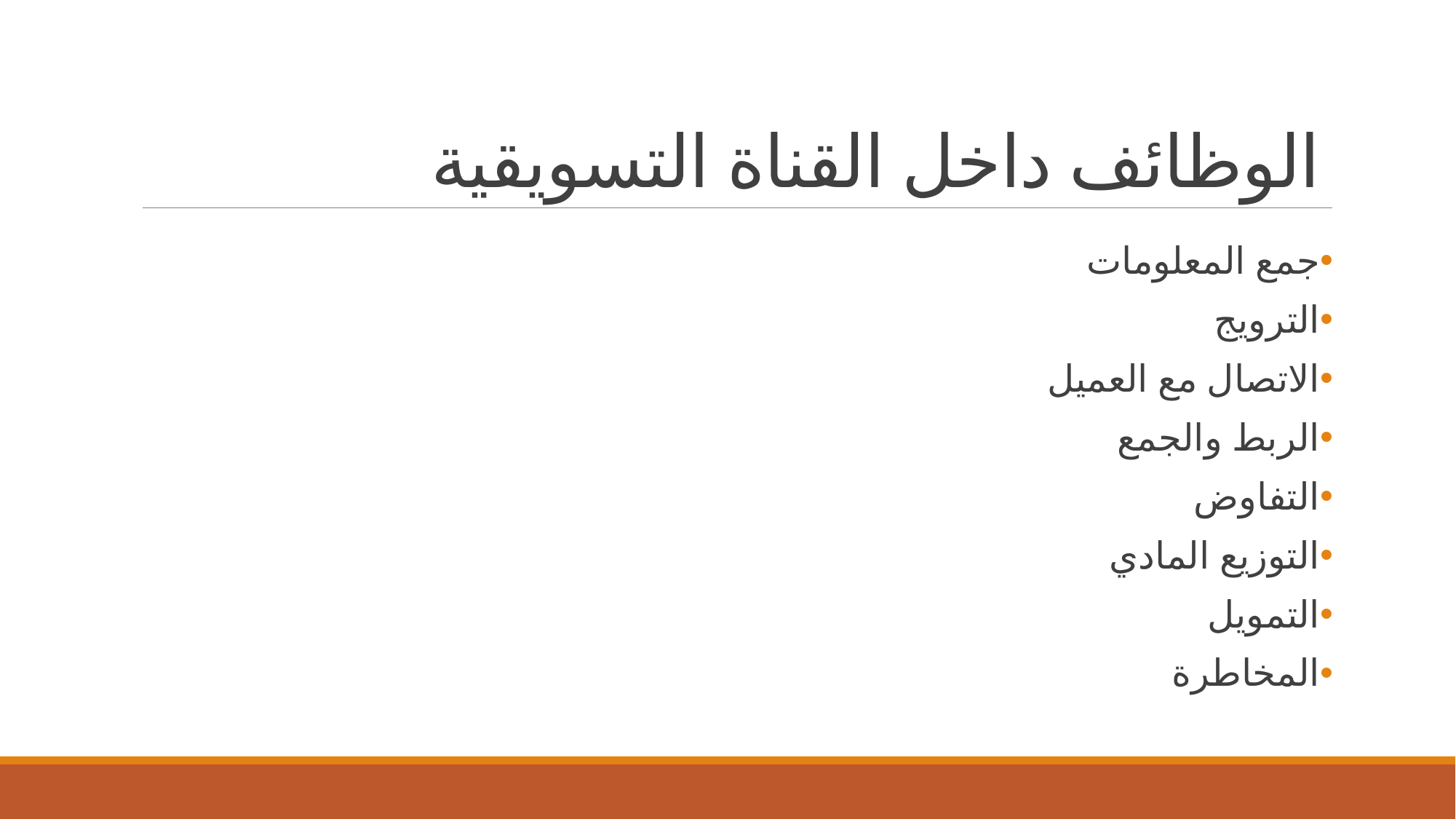

# الوظائف داخل القناة التسويقية
جمع المعلومات
الترويج
الاتصال مع العميل
الربط والجمع
التفاوض
التوزيع المادي
التمويل
المخاطرة